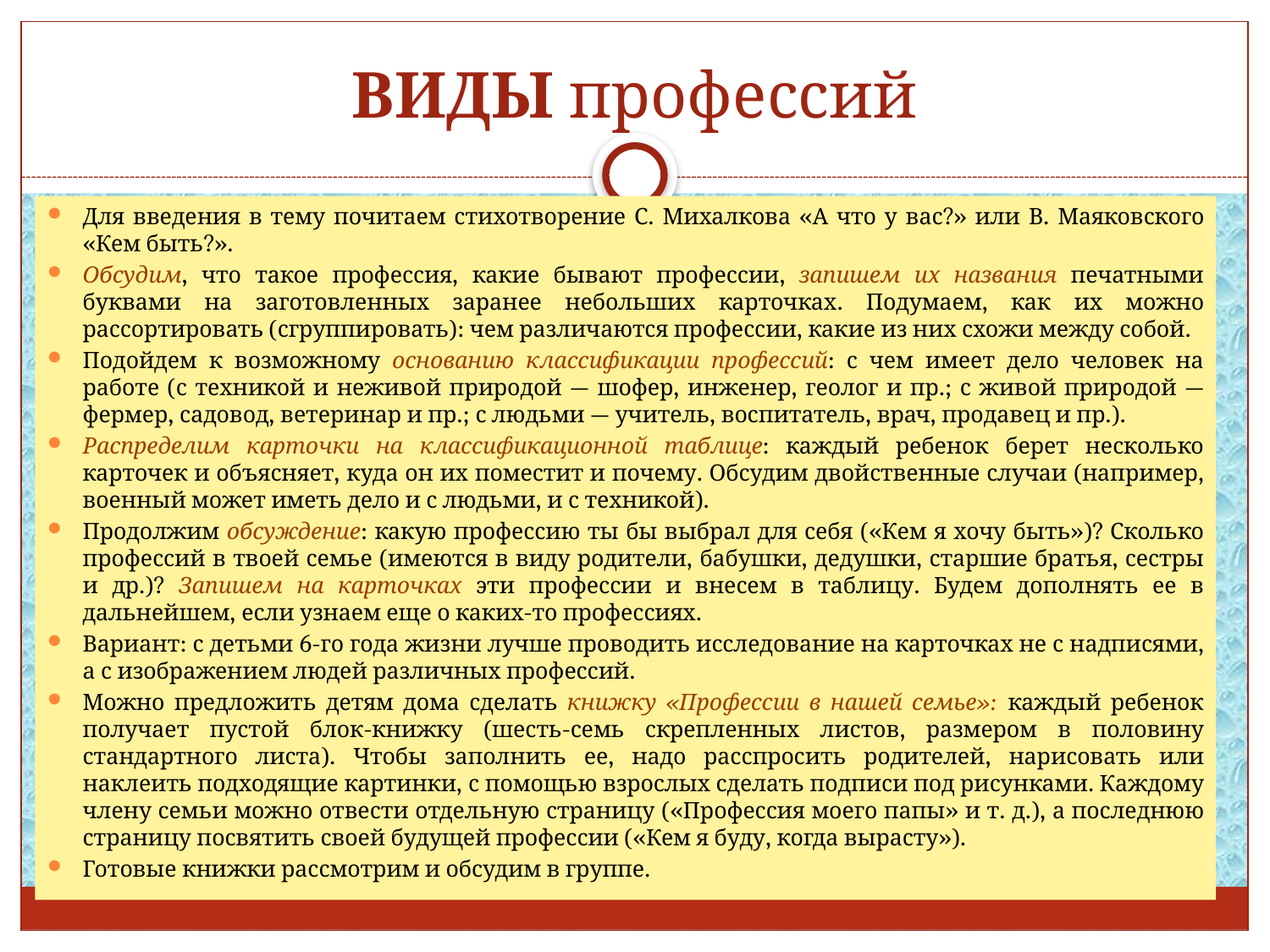

# Виды профессий
Для введения в тему почитаем стихотворение С. Михалкова «А что у вас?» или В. Маяковского «Кем быть?».
Обсудим, что такое профессия, какие бывают профессии, запишем их названия печатными буквами на заготовленных заранее небольших карточках. Подумаем, как их можно рассортировать (сгруппировать): чем различаются профессии, какие из них схожи между собой.
Подойдем к возможному основанию классификации профессий: с чем имеет дело человек на работе (с техникой и неживой природой — шофер, инженер, геолог и пр.; с живой природой — фермер, садовод, ветеринар и пр.; с людьми — учитель, воспитатель, врач, продавец и пр.).
Распределим карточки на классификационной таблице: каждый ребенок берет несколько карточек и объясняет, куда он их поместит и почему. Обсудим двойственные случаи (например, военный может иметь дело и с людьми, и с техникой).
Продолжим обсуждение: какую профессию ты бы выбрал для себя («Кем я хочу быть»)? Сколько профессий в твоей семье (имеются в виду родители, бабушки, дедушки, старшие братья, сестры и др.)? Запишем на карточках эти профессии и внесем в таблицу. Будем дополнять ее в дальнейшем, если узнаем еще о каких-то профессиях.
Вариант: с детьми 6-го года жизни лучше проводить исследование на карточках не с надписями, а с изображением людей различных профессий.
Можно предложить детям дома сделать книжку «Профессии в нашей семье»: каждый ребенок получает пустой блок-книжку (шесть-семь скрепленных листов, размером в половину стандартного листа). Чтобы заполнить ее, надо расспросить родителей, нарисовать или наклеить подходящие картинки, с помощью взрослых сделать подписи под рисунками. Каждому члену семьи можно отвести отдельную страницу («Профессия моего папы» и т. д.), а последнюю страницу посвятить своей будущей профессии («Кем я буду, когда вырасту»).
Готовые книжки рассмотрим и обсудим в группе.